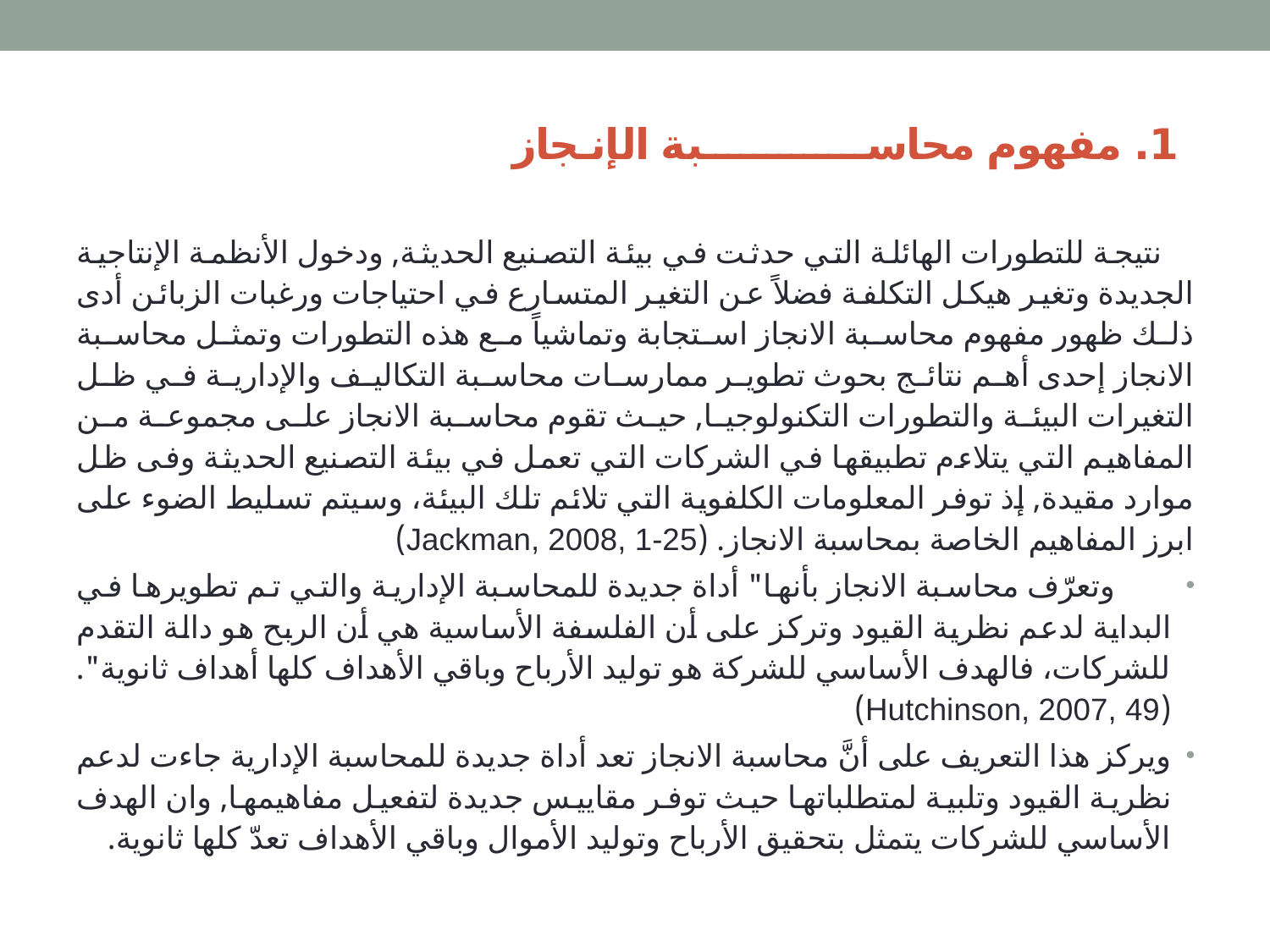

# 1. مفهوم محاســـــــــــــبة الإنـجاز
    نتيجة للتطورات الهائلة التي حدثت في بيئة التصنيع الحديثة, ودخول الأنظمة الإنتاجية الجديدة وتغير هيكل التكلفة فضلاً عن التغير المتسارع في احتياجات ورغبات الزبائن أدى ذلك ظهور مفهوم محاسبة الانجاز استجابة وتماشياً مع هذه التطورات وتمثل محاسبة الانجاز إحدى أهم نتائج بحوث تطوير ممارسات محاسبة التكاليف والإدارية في ظل التغيرات البيئة والتطورات التكنولوجيا, حيث تقوم محاسبة الانجاز على مجموعة من المفاهيم التي يتلاءم تطبيقها في الشركات التي تعمل في بيئة التصنيع الحديثة وفى ظل موارد مقيدة, إذ توفر المعلومات الكلفوية التي تلائم تلك البيئة، وسيتم تسليط الضوء على ابرز المفاهيم الخاصة بمحاسبة الانجاز. (Jackman, 2008, 1-25)
       وتعرّف محاسبة الانجاز بأنها" أداة جديدة للمحاسبة الإدارية والتي تم تطويرها في البداية لدعم نظرية القيود وتركز على أن الفلسفة الأساسية هي أن الربح هو دالة التقدم للشركات، فالهدف الأساسي للشركة هو توليد الأرباح وباقي الأهداف كلها أهداف ثانوية". (Hutchinson, 2007, 49)
ويركز هذا التعريف على أنَّ محاسبة الانجاز تعد أداة جديدة للمحاسبة الإدارية جاءت لدعم نظرية القيود وتلبية لمتطلباتها حيث توفر مقاييس جديدة لتفعيل مفاهيمها, وان الهدف الأساسي للشركات يتمثل بتحقيق الأرباح وتوليد الأموال وباقي الأهداف تعدّ كلها ثانوية.